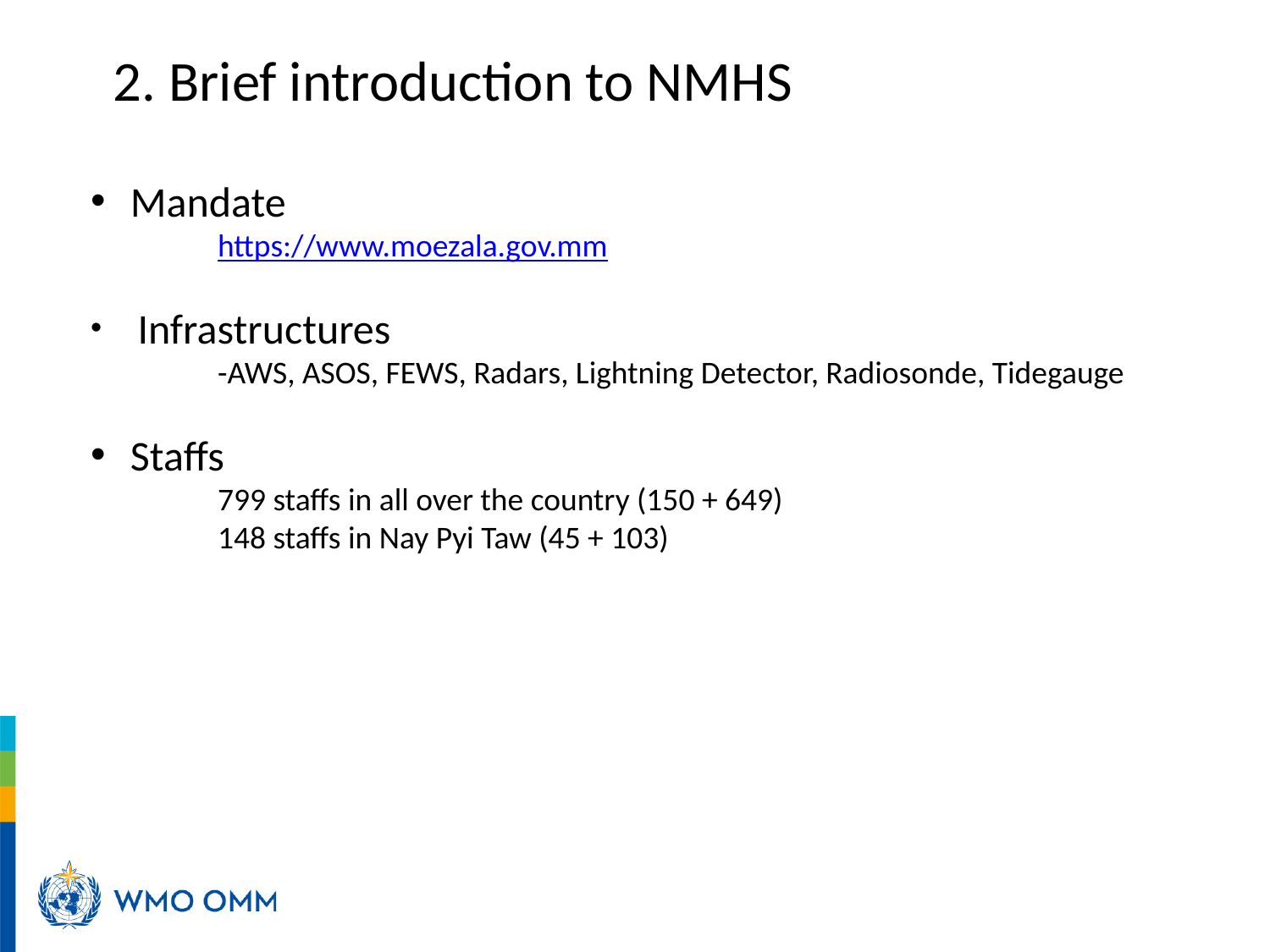

2. Brief introduction to NMHS

Mandate
	https://www.moezala.gov.mm

 Infrastructures
	-AWS, ASOS, FEWS, Radars, Lightning Detector, Radiosonde, Tidegauge

Staffs
	799 staffs in all over the country (150 + 649)
	148 staffs in Nay Pyi Taw (45 + 103)